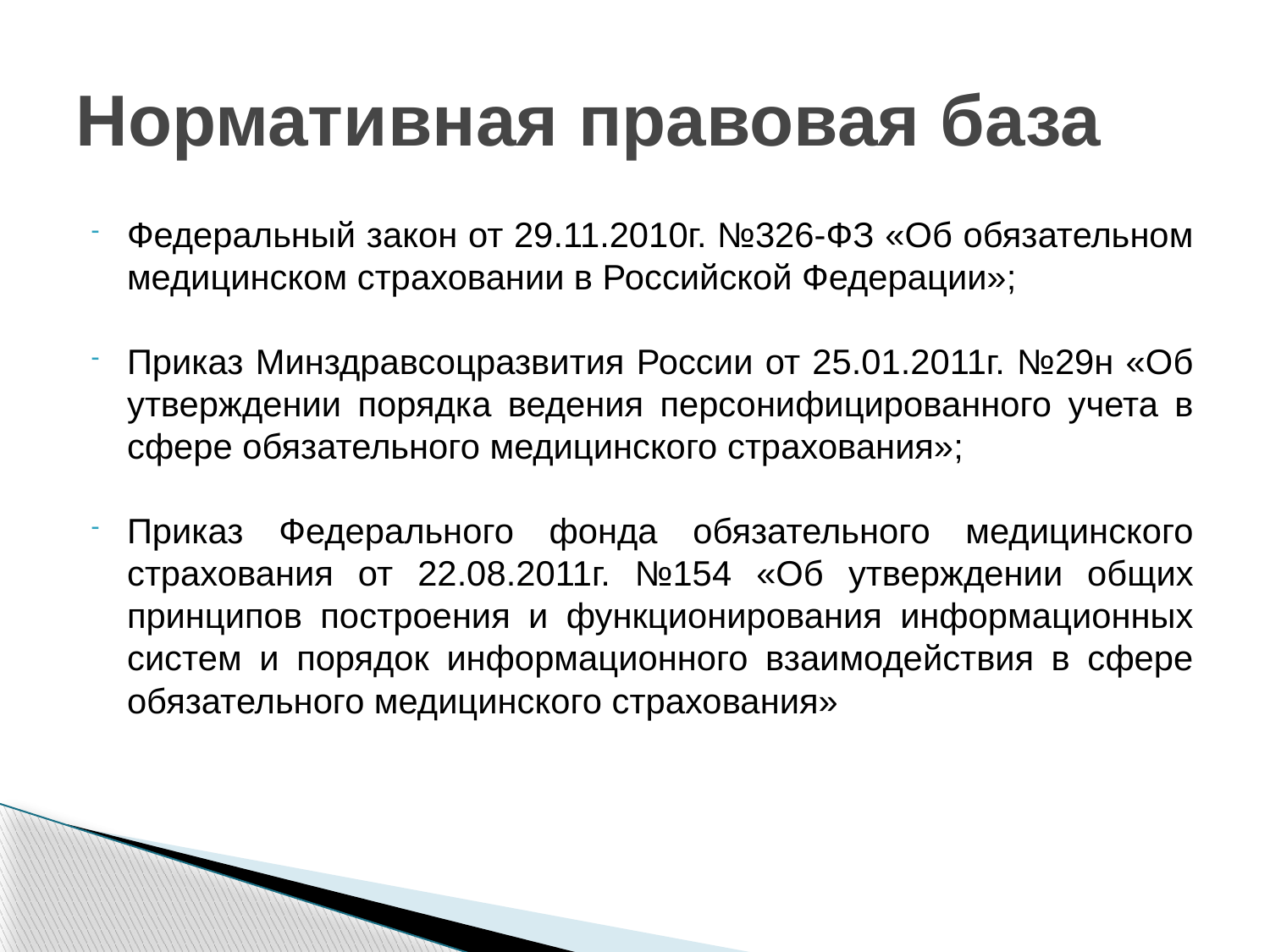

# Нормативная правовая база
Федеральный закон от 29.11.2010г. №326-ФЗ «Об обязательном медицинском страховании в Российской Федерации»;

Приказ Минздравсоцразвития России от 25.01.2011г. №29н «Об утверждении порядка ведения персонифицированного учета в сфере обязательного медицинского страхования»;

Приказ Федерального фонда обязательного медицинского страхования от 22.08.2011г. №154 «Об утверждении общих принципов построения и функционирования информационных систем и порядок информационного взаимодействия в сфере обязательного медицинского страхования»